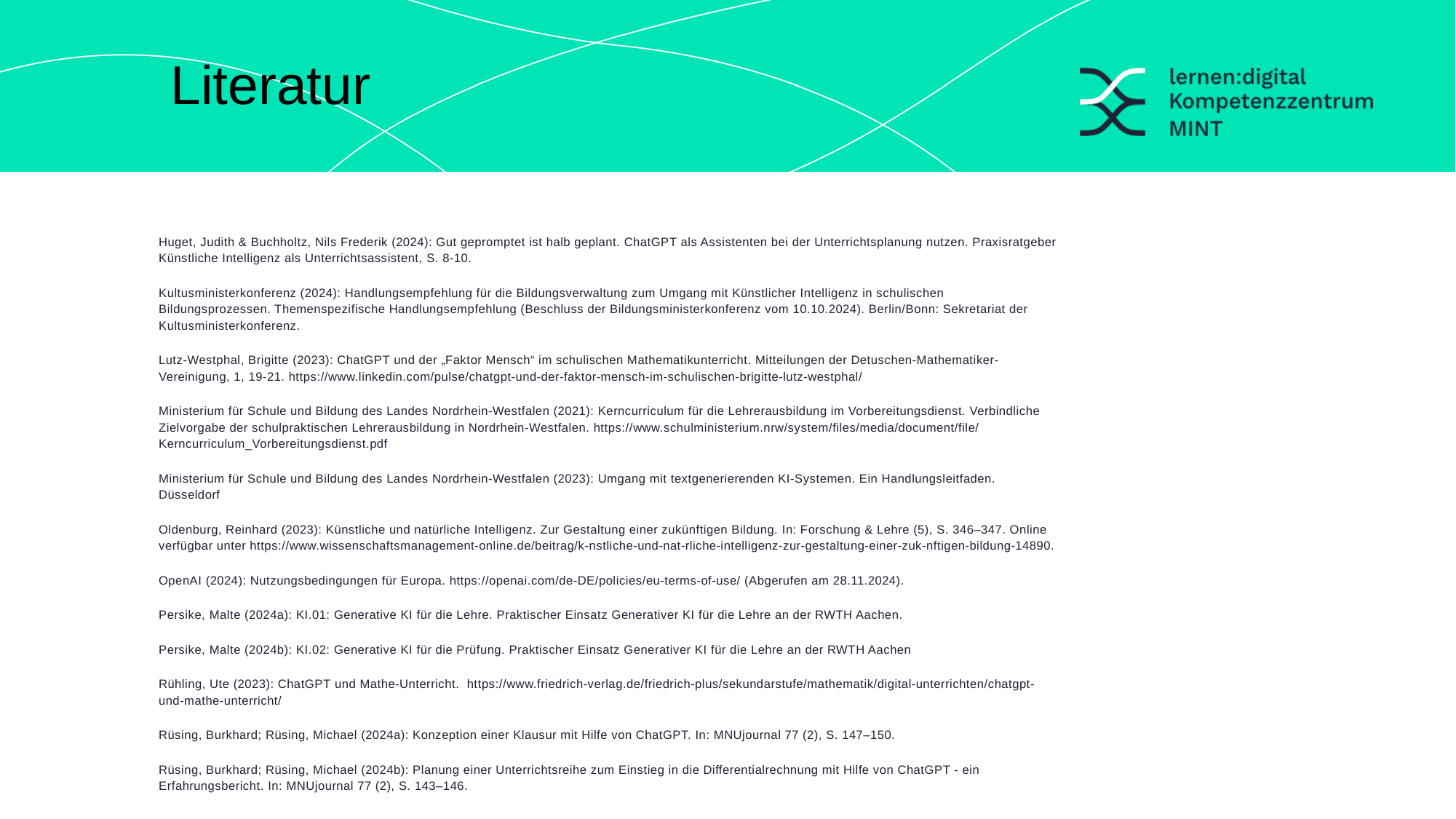

Literatur

Huget, Judith & Buchholtz, Nils Frederik (2024): Gut gepromptet ist halb geplant. ChatGPT als Assistenten bei der Unterrichtsplanung nutzen. Praxisratgeber Künstliche Intelligenz als Unterrichtsassistent, S. 8-10.
Kultusministerkonferenz (2024): Handlungsempfehlung für die Bildungsverwaltung zum Umgang mit Künstlicher Intelligenz in schulischen Bildungsprozessen. Themenspezifische Handlungsempfehlung (Beschluss der Bildungsministerkonferenz vom 10.10.2024). Berlin/Bonn: Sekretariat der Kultusministerkonferenz.
Lutz-Westphal, Brigitte (2023): ChatGPT und der „Faktor Mensch“ im schulischen Mathematikunterricht. Mitteilungen der Detuschen-Mathematiker-Vereinigung, 1, 19-21. https://www.linkedin.com/pulse/chatgpt-und-der-faktor-mensch-im-schulischen-brigitte-lutz-westphal/
Ministerium für Schule und Bildung des Landes Nordrhein-Westfalen (2021): Kerncurriculum für die Lehrerausbildung im Vorbereitungsdienst. Verbindliche Zielvorgabe der schulpraktischen Lehrerausbildung in Nordrhein-Westfalen. https://www.schulministerium.nrw/system/files/media/document/file/Kerncurriculum_Vorbereitungsdienst.pdf
Ministerium für Schule und Bildung des Landes Nordrhein-Westfalen (2023): Umgang mit textgenerierenden KI-Systemen. Ein Handlungsleitfaden. Düsseldorf
Oldenburg, Reinhard (2023): Künstliche und natürliche Intelligenz. Zur Gestaltung einer zukünftigen Bildung. In: Forschung & Lehre (5), S. 346–347. Online verfügbar unter https://www.wissenschaftsmanagement-online.de/beitrag/k-nstliche-und-nat-rliche-intelligenz-zur-gestaltung-einer-zuk-nftigen-bildung-14890.
OpenAI (2024): Nutzungsbedingungen für Europa. https://openai.com/de-DE/policies/eu-terms-of-use/ (Abgerufen am 28.11.2024).
Persike, Malte (2024a): KI.01: Generative KI für die Lehre. Praktischer Einsatz Generativer KI für die Lehre an der RWTH Aachen.
Persike, Malte (2024b): KI.02: Generative KI für die Prüfung. Praktischer Einsatz Generativer KI für die Lehre an der RWTH Aachen
Rühling, Ute (2023): ChatGPT und Mathe-Unterricht.  https://www.friedrich-verlag.de/friedrich-plus/sekundarstufe/mathematik/digital-unterrichten/chatgpt-und-mathe-unterricht/
Rüsing, Burkhard; Rüsing, Michael (2024a): Konzeption einer Klausur mit Hilfe von ChatGPT. In: MNUjournal 77 (2), S. 147–150.
Rüsing, Burkhard; Rüsing, Michael (2024b): Planung einer Unterrichtsreihe zum Einstieg in die Differentialrechnung mit Hilfe von ChatGPT - ein Erfahrungsbericht. In: MNUjournal 77 (2), S. 143–146.
.